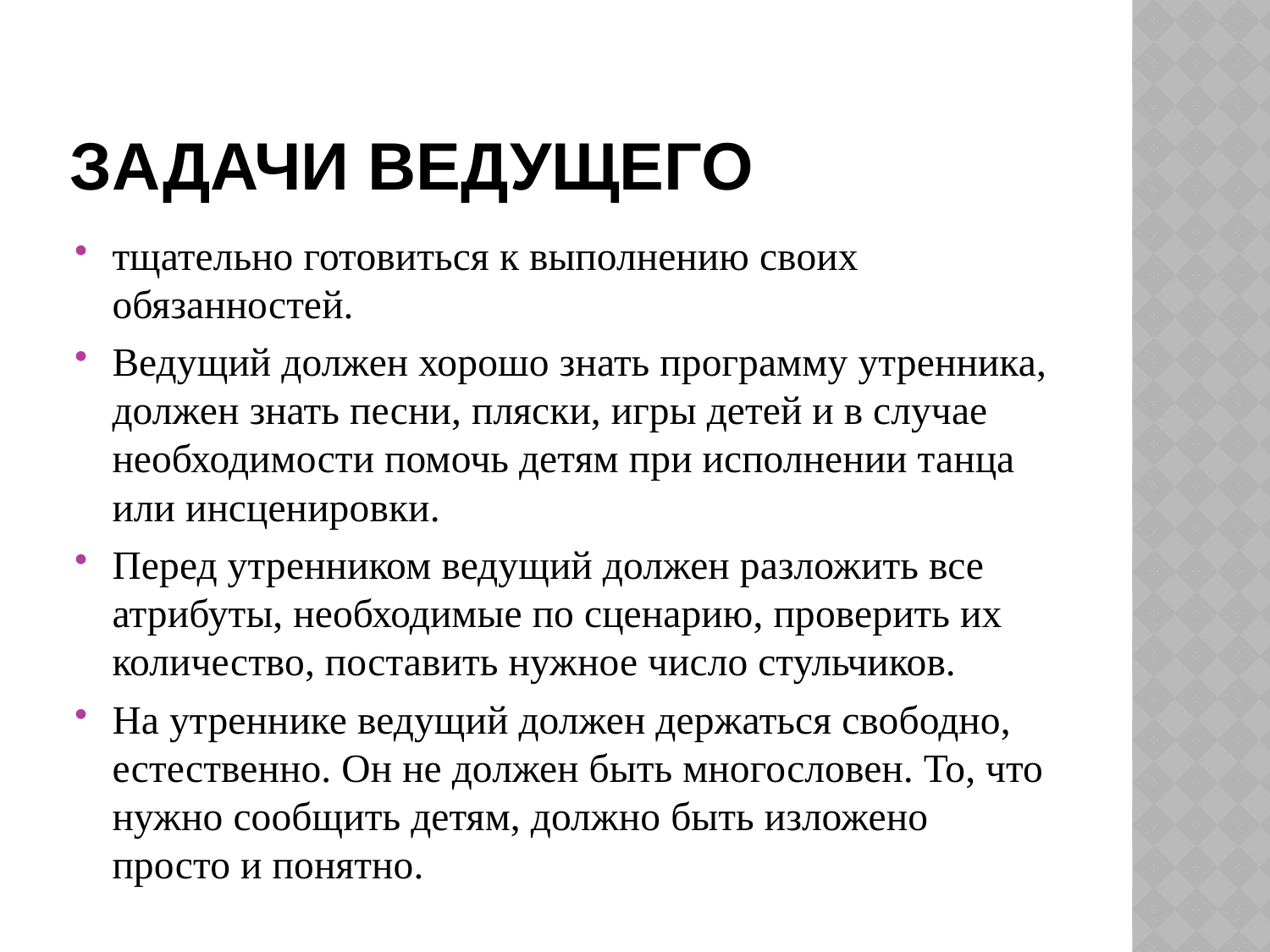

# Задачи ведущего
тщательно готовиться к выполнению своих обязанностей.
Ведущий должен хорошо знать программу утренника, должен знать песни, пляски, игры детей и в случае необходимости помочь детям при исполнении танца или инсценировки.
Перед утренником ведущий должен разложить все атрибуты, необходимые по сценарию, проверить их количество, поставить нужное число стульчиков.
На утреннике ведущий должен держаться свободно, естественно. Он не должен быть многословен. То, что нужно сообщить детям, должно быть изложено просто и понятно.